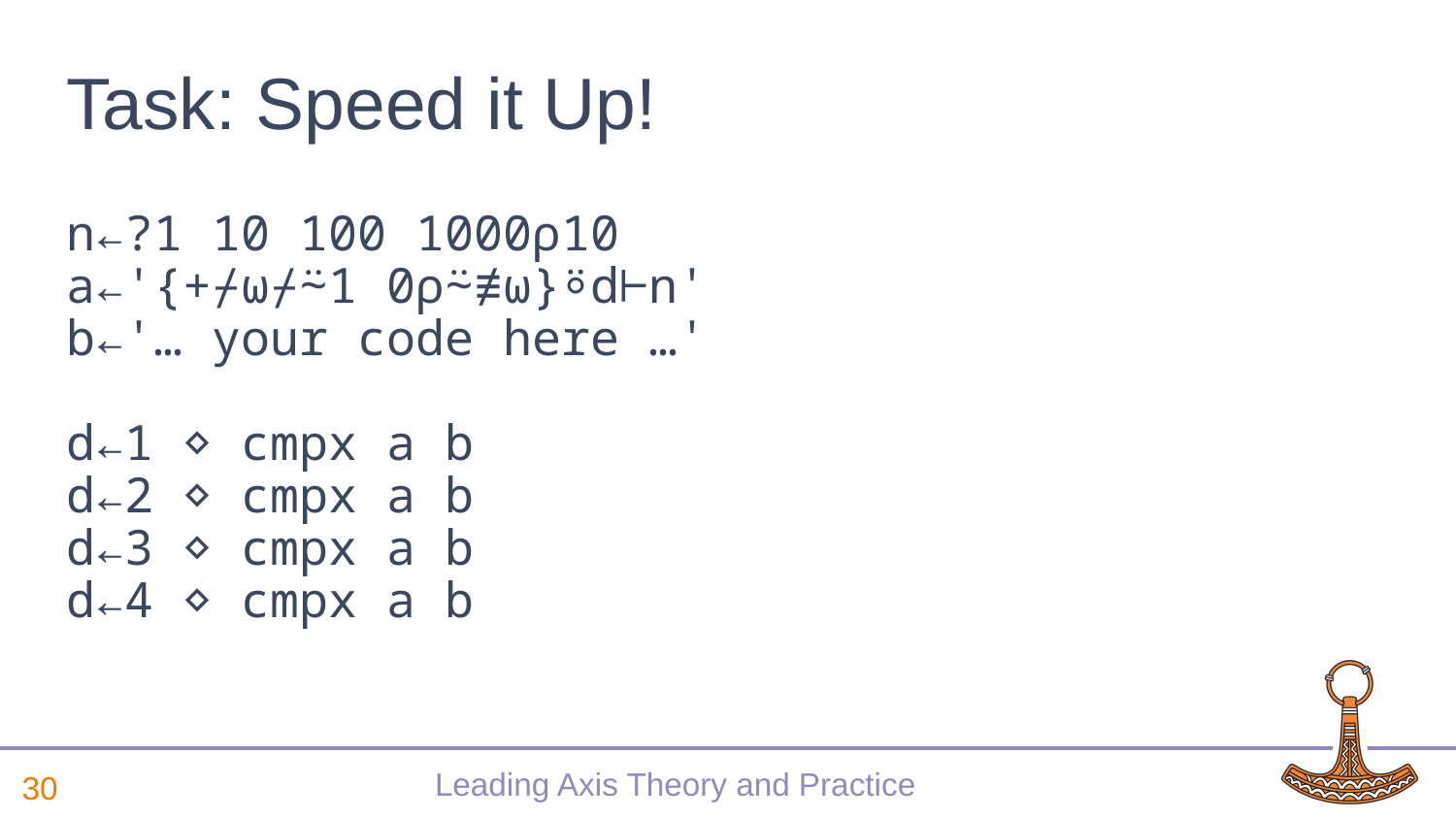

# Task: Speed it Up!
n←?1 10 100 1000⍴10
a←'{+⌿⍵⌿⍨1 0⍴⍨≢⍵}⍤d⊢n'
b←'… your code here …'

d←1 ⋄ cmpx a b
d←2 ⋄ cmpx a b
d←3 ⋄ cmpx a b
d←4 ⋄ cmpx a b